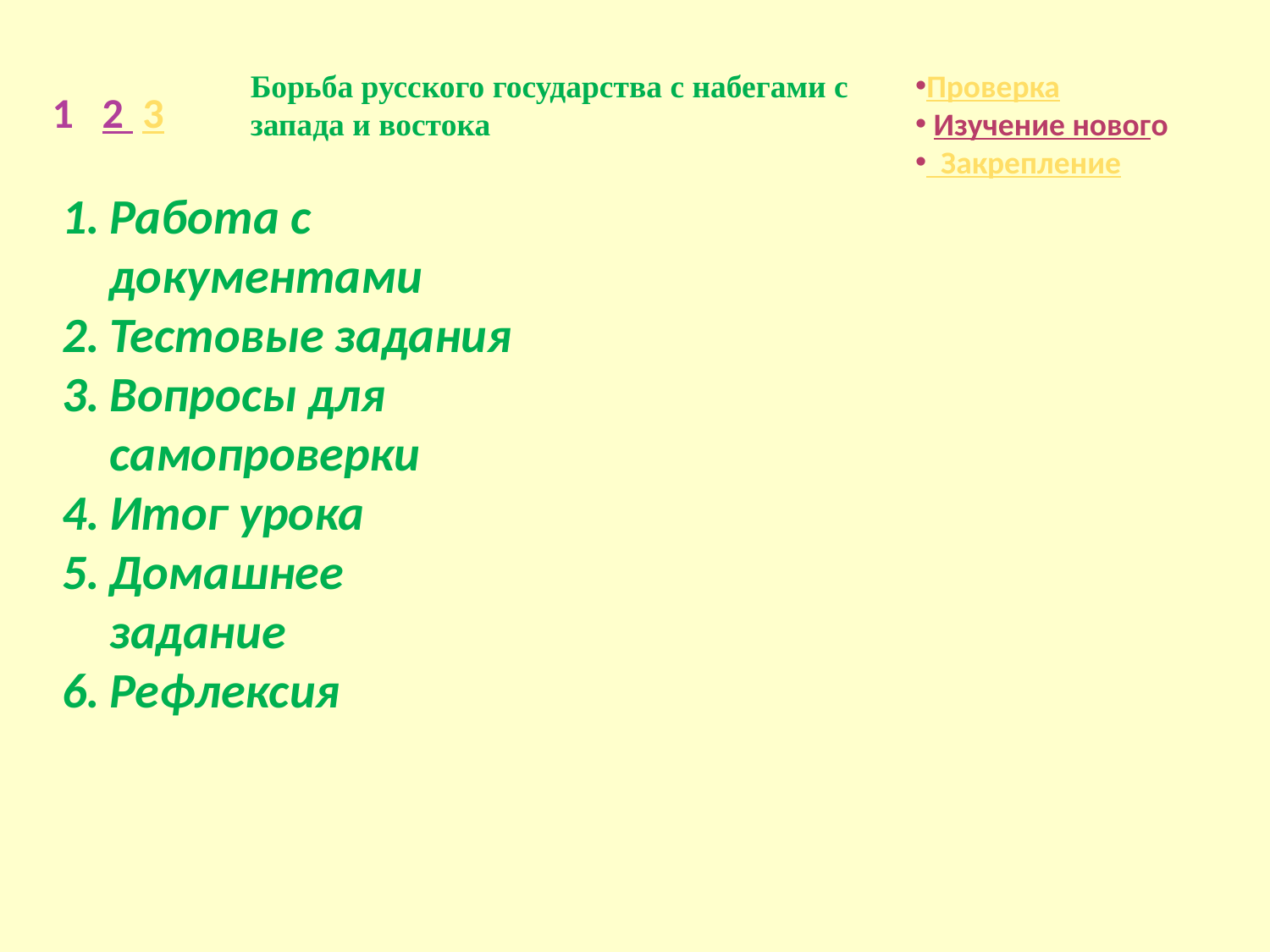

Борьба русского государства с набегами с запада и востока
Проверка
 Изучение нового
  Закрепление
1   2  3
Работа с документами
Тестовые задания
Вопросы для самопроверки
Итог урока
Домашнее задание
Рефлексия